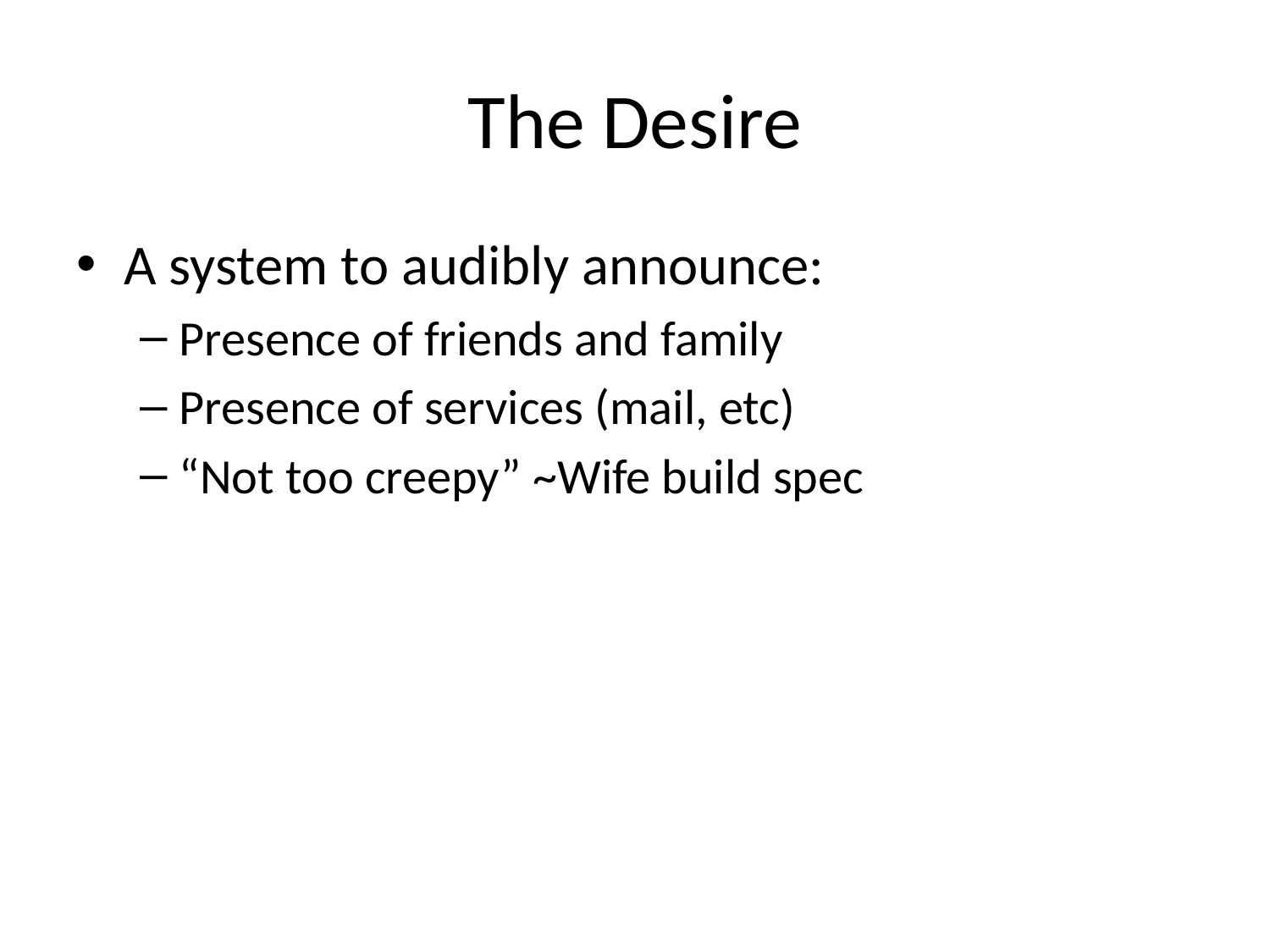

# The Desire
A system to audibly announce:
Presence of friends and family
Presence of services (mail, etc)
“Not too creepy” ~Wife build spec